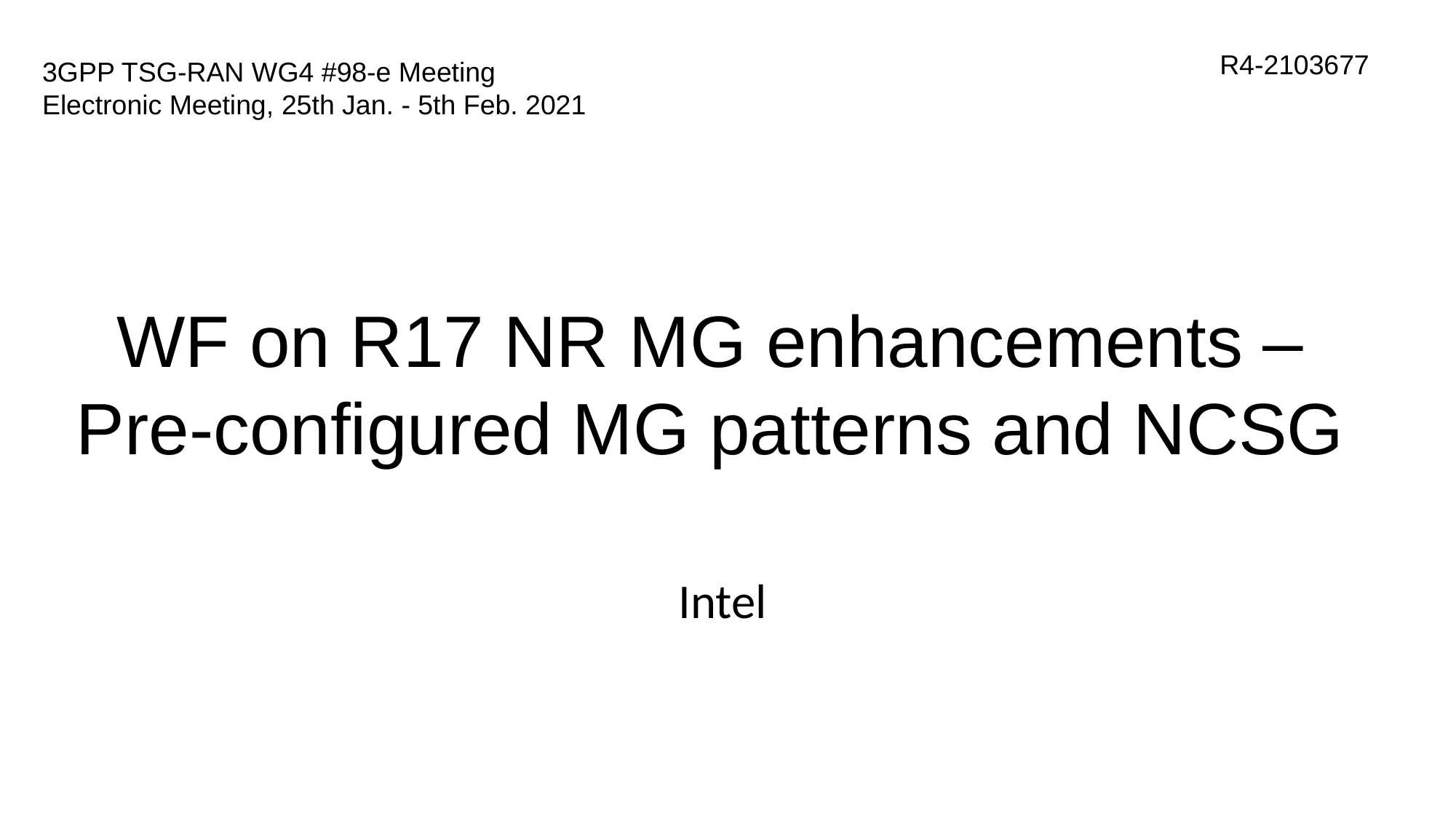

R4-2103677
# 3GPP TSG-RAN WG4 #98-e Meeting Electronic Meeting, 25th Jan. - 5th Feb. 2021
WF on R17 NR MG enhancements – Pre-configured MG patterns and NCSG
Intel